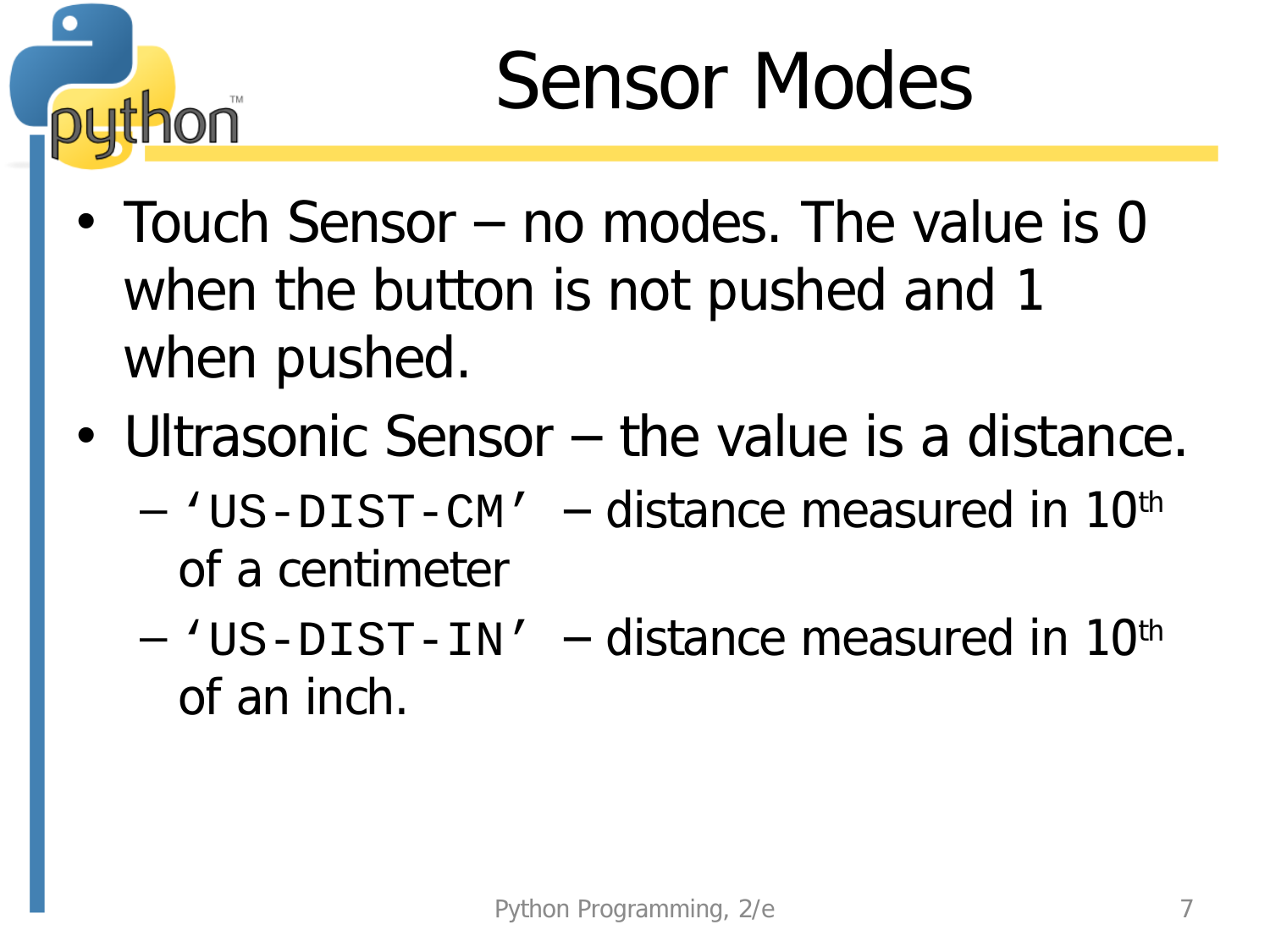

# Sensor Modes
Touch Sensor – no modes. The value is 0 when the button is not pushed and 1 when pushed.
Ultrasonic Sensor – the value is a distance.
‘US-DIST-CM’ – distance measured in 10th of a centimeter
‘US-DIST-IN’ – distance measured in 10th of an inch.

Python Programming, 2/e
7